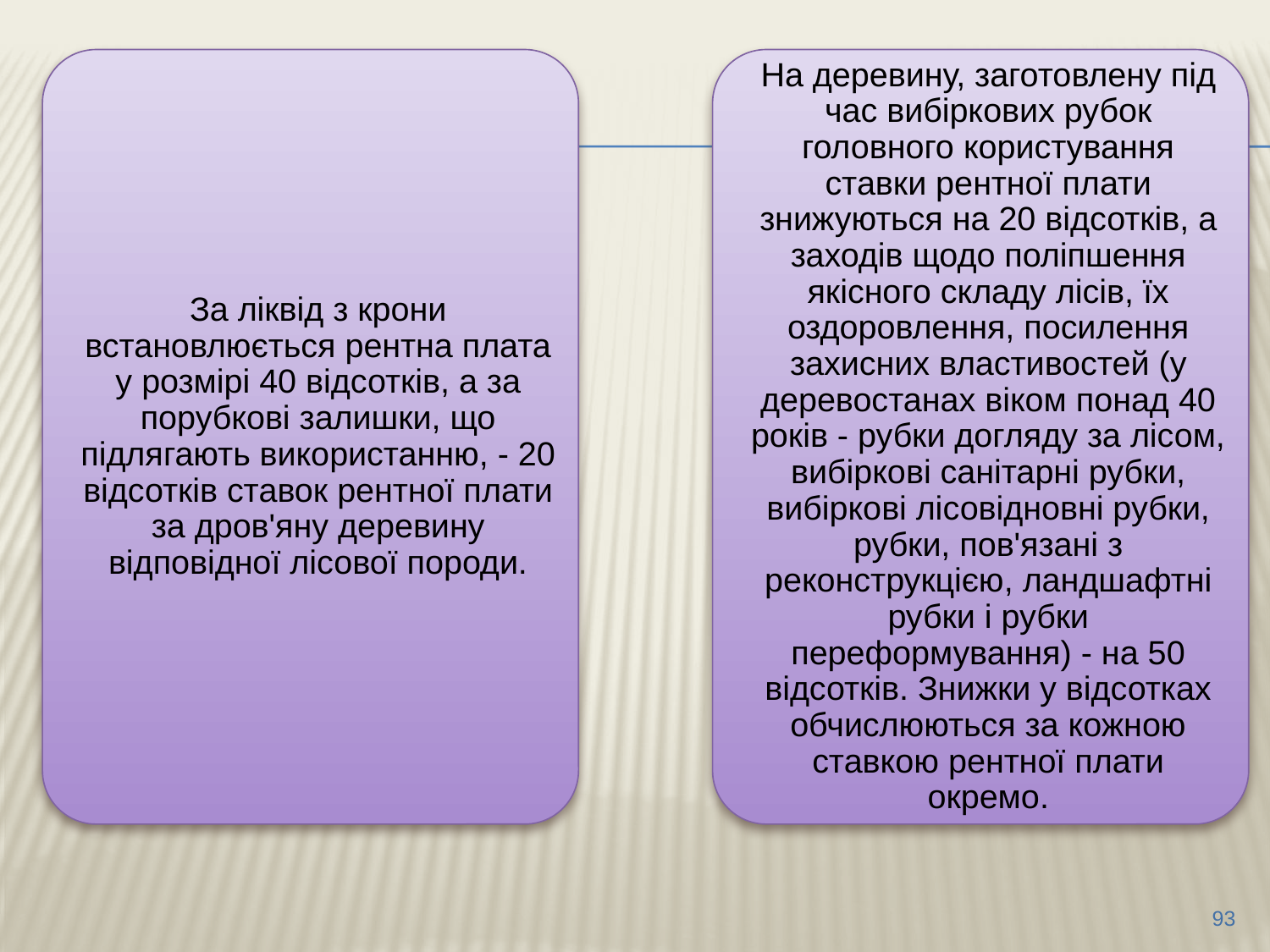

За ліквід з крони встановлюється рентна плата у розмірі 40 відсотків, а за порубкові залишки, що підлягають використанню, - 20 відсотків ставок рентної плати за дров'яну деревину відповідної лісової породи.
На деревину, заготовлену під час вибіркових рубок головного користування ставки рентної плати знижуються на 20 відсотків, а заходів щодо поліпшення якісного складу лісів, їх оздоровлення, посилення захисних властивостей (у деревостанах віком понад 40 років - рубки догляду за лісом, вибіркові санітарні рубки, вибіркові лісовідновні рубки, рубки, пов'язані з реконструкцією, ландшафтні рубки і рубки переформування) - на 50 відсотків. Знижки у відсотках обчислюються за кожною ставкою рентної плати окремо.
93